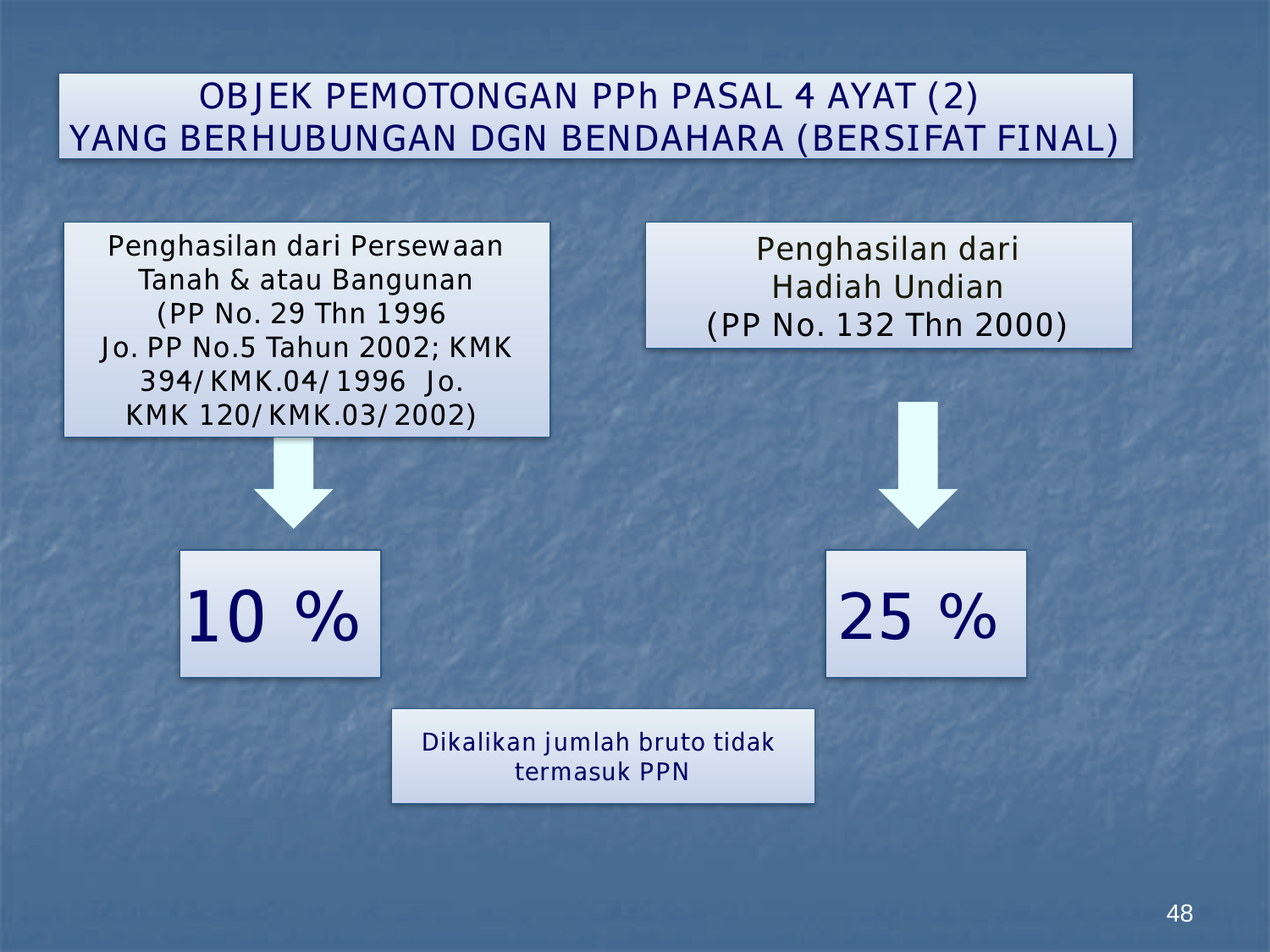

OBJEK PEMOTONGAN PPh PASAL 4 AYAT (2)
YANG BERHUBUNGAN DGN BENDAHARA (BERSIFAT FINAL)
Penghasilan dari Persewaan Tanah & atau Bangunan
(PP No. 29 Thn 1996
Jo. PP No.5 Tahun 2002; KMK 394/KMK.04/1996  Jo.
KMK 120/KMK.03/2002)
Penghasilan dari
Hadiah Undian
(PP No. 132 Thn 2000)

10 %
25 %
Dikalikan jumlah bruto tidak
termasuk PPN
48